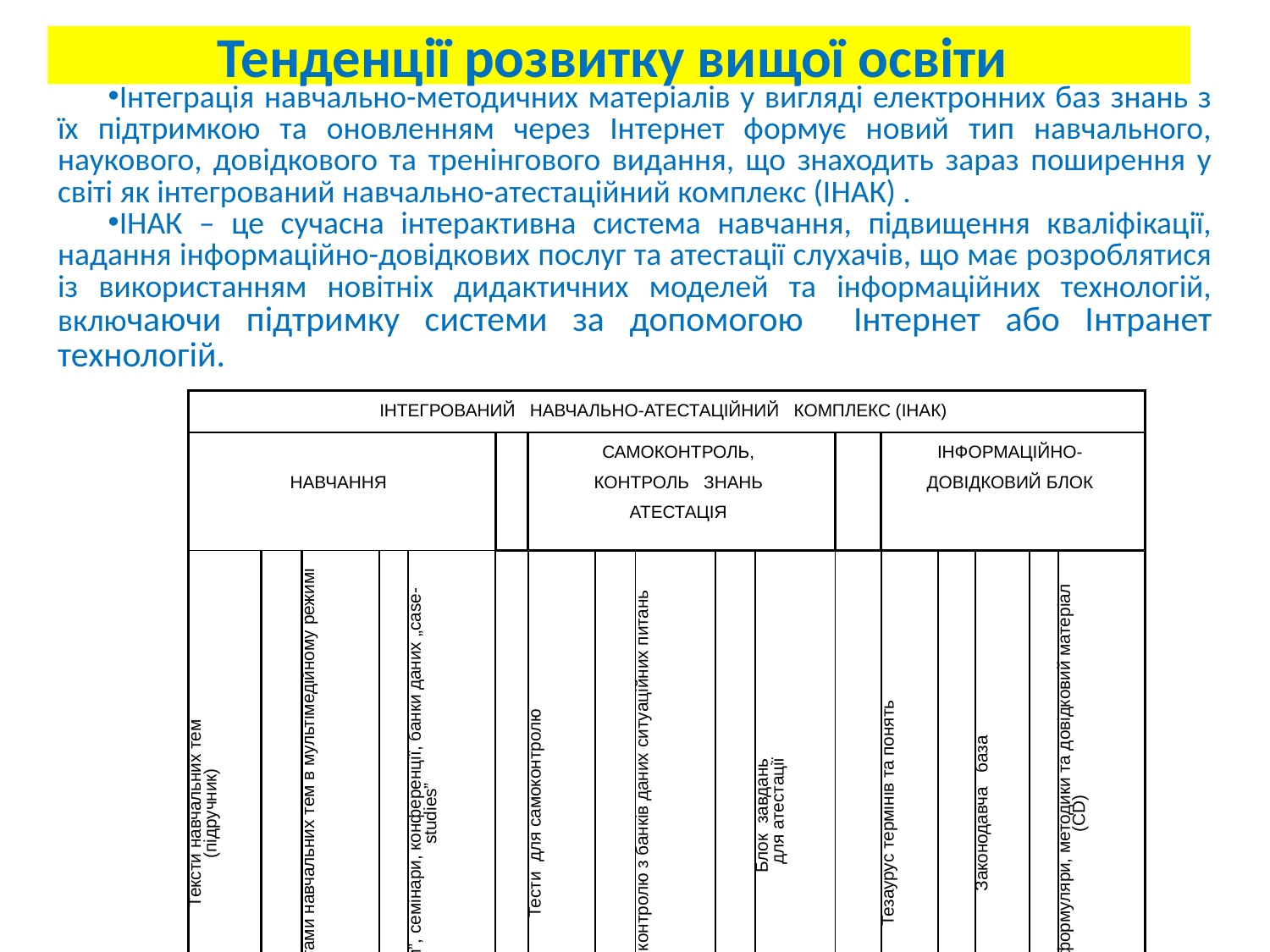

# Тенденції розвитку вищої освіти
Інтеграція навчально-методичних матеріалів у вигляді електронних баз знань з їх підтримкою та оновленням через Інтернет формує новий тип навчального, наукового, довідкового та тренінгового видання, що знаходить зараз поширення у світі як інтегрований навчально-атестаційний комплекс (ІНАК) .
ІНАК – це сучасна інтерактивна система навчання, підвищення кваліфікації, надання інформаційно-довідкових послуг та атестації слухачів, що має розроблятися із використанням новітніх дидактичних моделей та інформаційних технологій, включаючи підтримку системи за допомогою  Інтернет або Інтранет технологій.
| ІНТЕГРОВАНИЙ НАВЧАЛЬНО-АТЕСТАЦІЙНИЙ КОМПЛЕКС (ІНАК) |  |  |  |  |  |  |  |  |  |  |  |  |  |  |  |  |
| --- | --- | --- | --- | --- | --- | --- | --- | --- | --- | --- | --- | --- | --- | --- | --- | --- |
| НАВЧАННЯ |  |  |  |  |  | САМОКОНТРОЛЬ, КОНТРОЛЬ ЗНАНЬ АТЕСТАЦІЯ |  |  |  |  |  | ІНФОРМАЦІЙНО-ДОВІДКОВИЙ БЛОК |  |  |  |  |
| Тексти навчальних тем (підручник) |  | Лекції з текстами навчальних тем в мультімедійному режимі |  | “Ділові ігри”, семінари, конференції, банки даних „case-studies” |  | Тести для самоконтролю |  | Тести для контролю з банків даних ситуаційних питань |  | Блок завдань для атестації |  | Тезаурус термінів та понять |  | Законодавча база |  | Інструкції, формуляри, методики та довідковий матеріал (CD) |
|  |  |  |  |  |  |  |  |  |  |  |  |  |  |  |  |  |
|  |  | Блок оновлення через Інтернет-портал ІНАК |  |  |  |  |  |  |  |  |  |  |  |  |  |  |